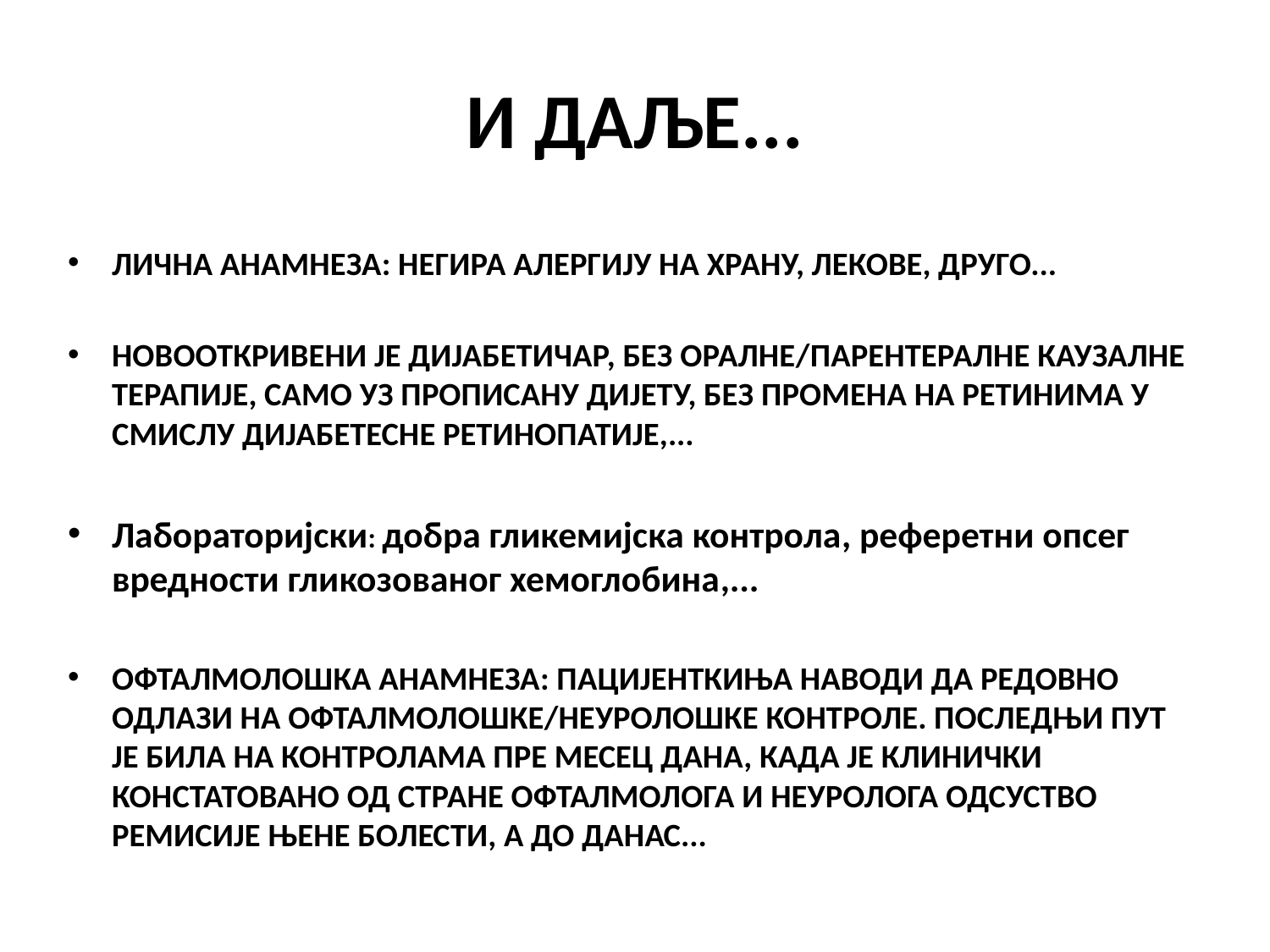

# И ДАЉЕ...
ЛИЧНА АНАМНЕЗА: НЕГИРА АЛЕРГИЈУ НА ХРАНУ, ЛЕКОВЕ, ДРУГО...

НОВООТКРИВЕНИ ЈЕ ДИЈАБЕТИЧАР, БЕЗ ОРАЛНЕ/ПАРЕНТЕРАЛНЕ КАУЗАЛНЕ ТЕРАПИЈЕ, САМО УЗ ПРОПИСАНУ ДИЈЕТУ, БЕЗ ПРОМЕНА НА РЕТИНИМА У СМИСЛУ ДИЈАБЕТЕСНЕ РЕТИНОПАТИЈЕ,...

Лабораторијски: добра гликемијска контрола, реферетни опсег вредности гликозованог хемоглобина,...

ОФТАЛМОЛОШКА АНАМНЕЗА: ПАЦИЈЕНТКИЊА НАВОДИ ДА РЕДОВНО ОДЛАЗИ НА ОФТАЛМОЛОШКЕ/НЕУРОЛОШКЕ КОНТРОЛЕ. ПОСЛЕДЊИ ПУТ ЈЕ БИЛА НА КОНТРОЛАМА ПРЕ МЕСЕЦ ДАНА, КАДА ЈЕ КЛИНИЧКИ КОНСТАТОВАНО ОД СТРАНЕ ОФТАЛМОЛОГА И НЕУРОЛОГА ОДСУСТВО РЕМИСИЈЕ ЊЕНЕ БОЛЕСТИ, А ДО ДАНАС...